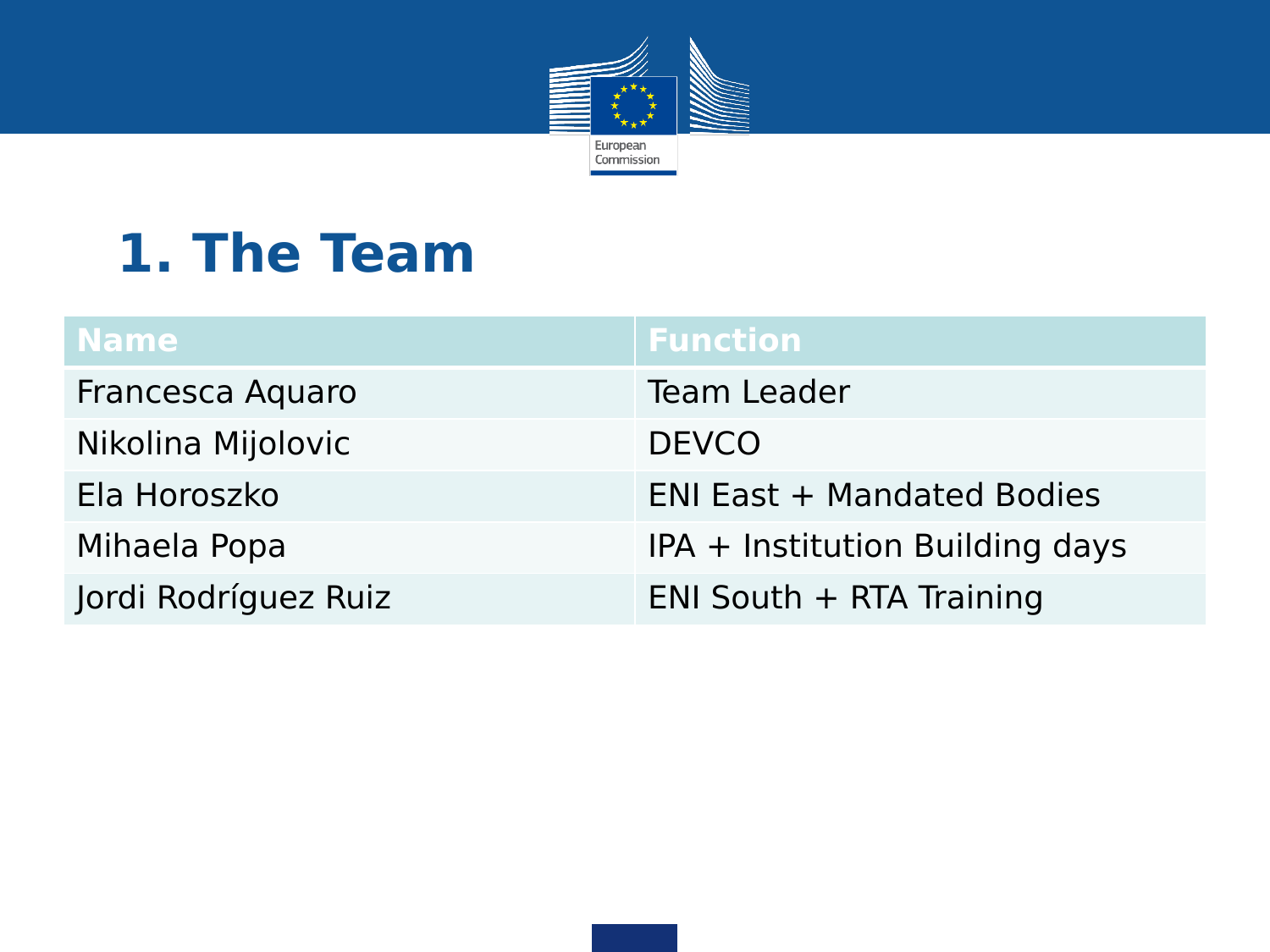

# 1. The Team
| Name | Function |
| --- | --- |
| Francesca Aquaro | Team Leader |
| Nikolina Mijolovic | DEVCO |
| Ela Horoszko | ENI East + Mandated Bodies |
| Mihaela Popa | IPA + Institution Building days |
| Jordi Rodríguez Ruiz | ENI South + RTA Training |